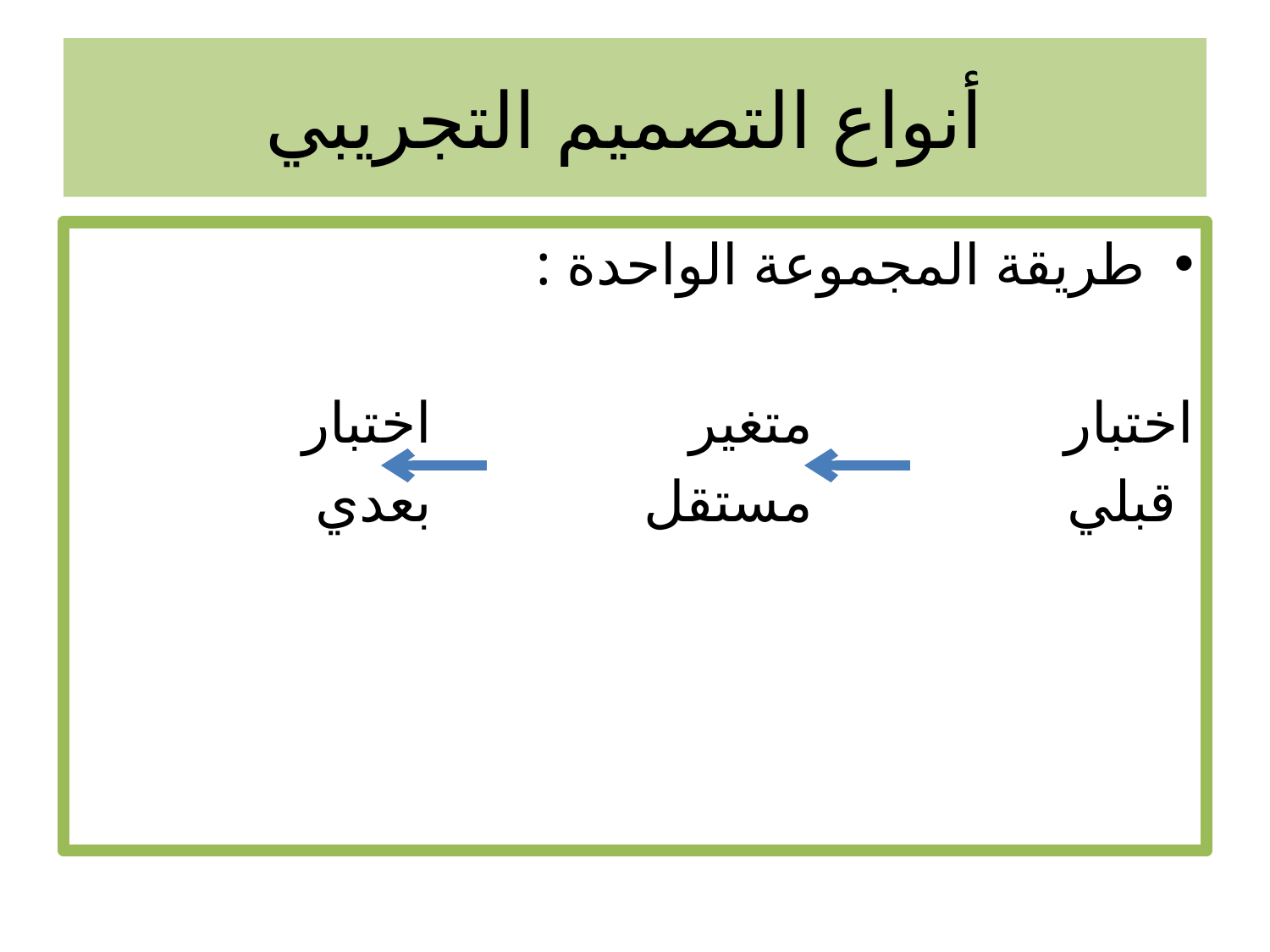

# أنواع التصميم التجريبي
طريقة المجموعة الواحدة :

	اختبار 			متغير 			اختبار
	قبلي			مستقل 			بعدي